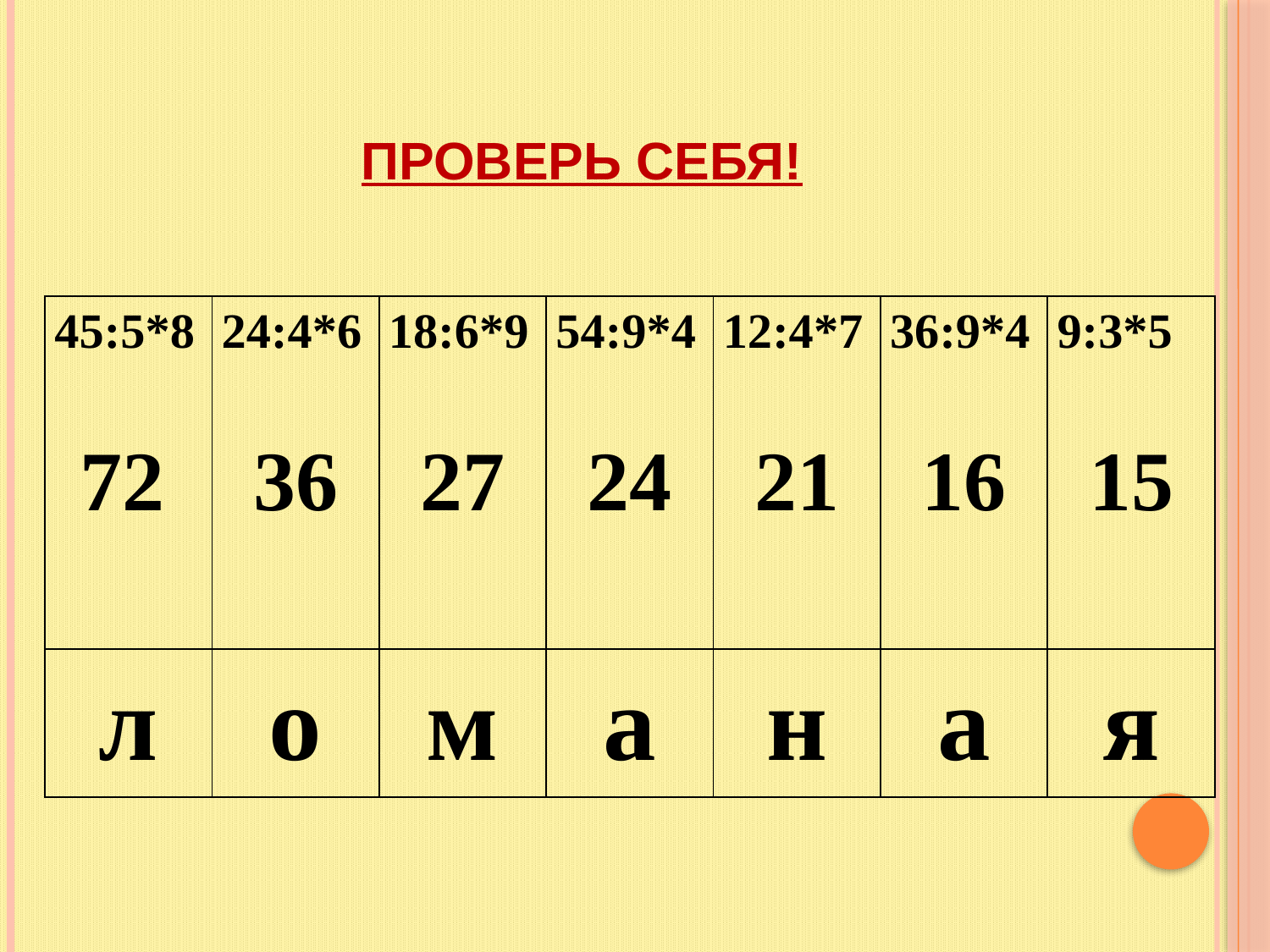

# Проверь себя!
| 45:5\*8 72 | 24:4\*6 36 | 18:6\*9 27 | 54:9\*4 24 | 12:4\*7 21 | 36:9\*4 16 | 9:3\*5 15 |
| --- | --- | --- | --- | --- | --- | --- |
| л | о | м | а | н | а | я |